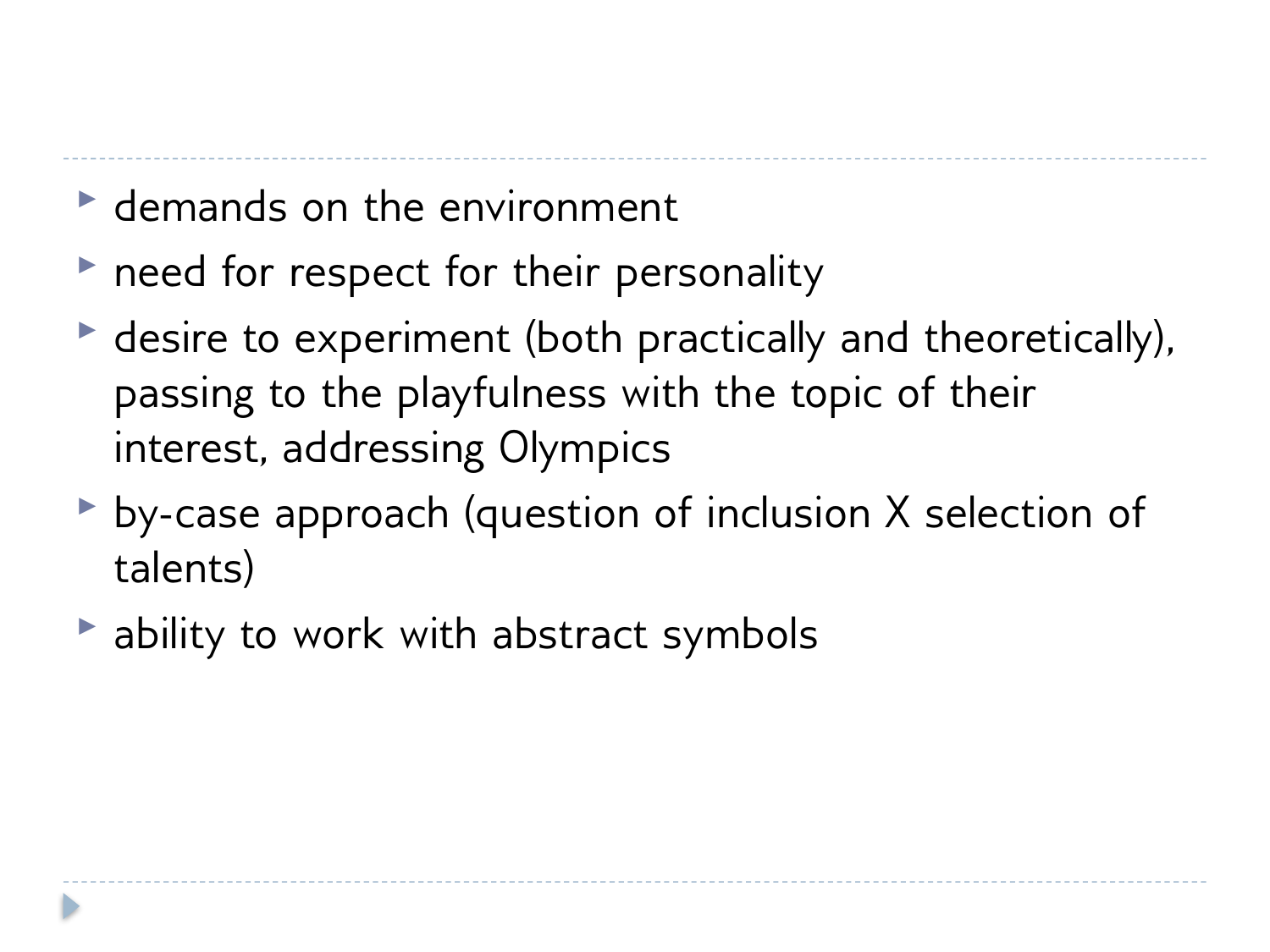

#
demands on the environment
need for respect for their personality
desire to experiment (both practically and theoretically), passing to the playfulness with the topic of their interest, addressing Olympics
by-case approach (question of inclusion X selection of talents)
ability to work with abstract symbols